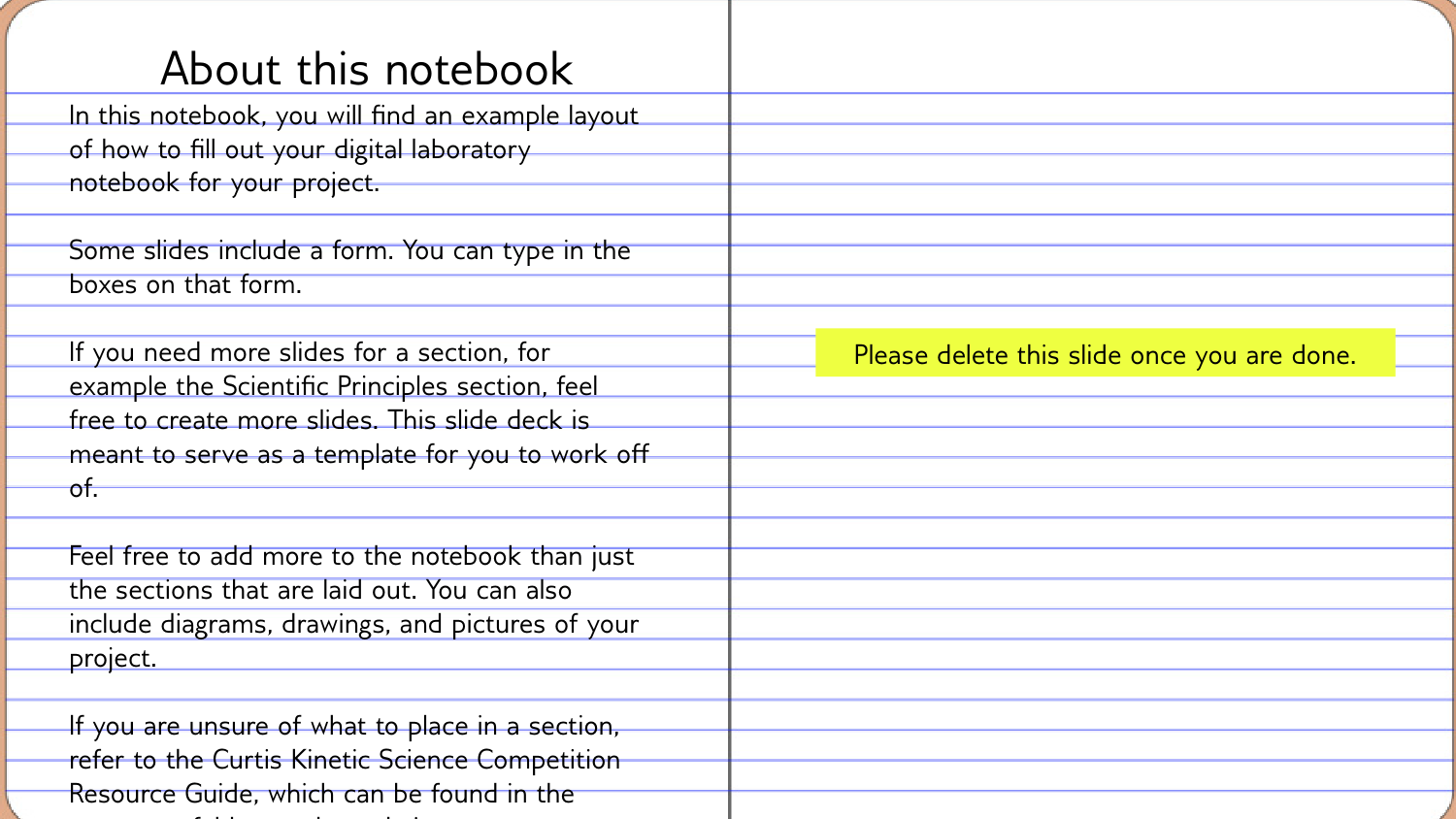

# About this notebook
In this notebook, you will find an example layout of how to fill out your digital laboratory notebook for your project.

Some slides include a form. You can type in the boxes on that form.

If you need more slides for a section, for example the Scientific Principles section, feel free to create more slides. This slide deck is meant to serve as a template for you to work off of.

Feel free to add more to the notebook than just the sections that are laid out. You can also include diagrams, drawings, and pictures of your project.

If you are unsure of what to place in a section, refer to the Curtis Kinetic Science Competition Resource Guide, which can be found in the resources folder on the website.
Please delete this slide once you are done.